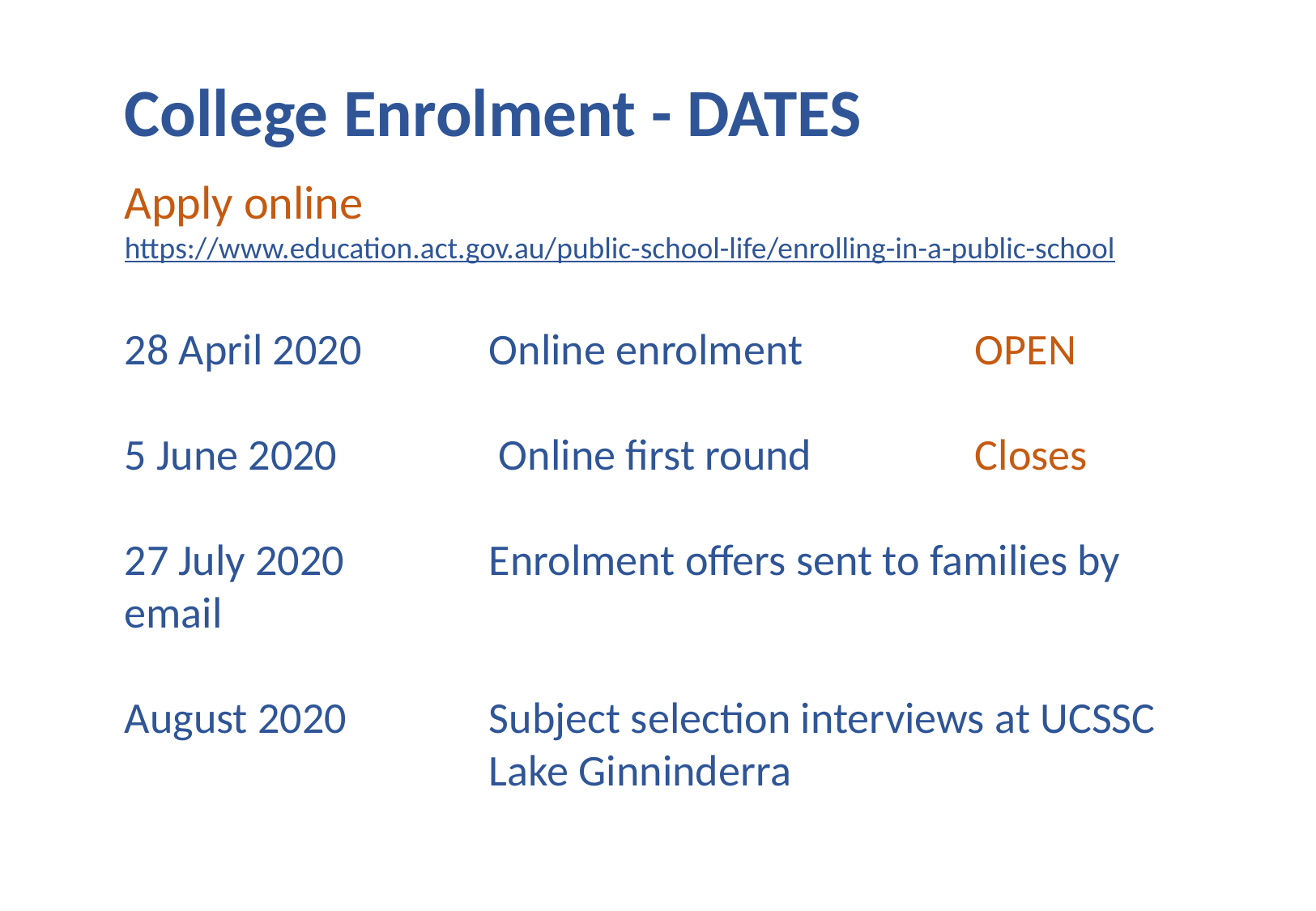

College Enrolment - DATES

Apply online
https://www.education.act.gov.au/public-school-life/enrolling-in-a-public-school
28 April 2020	     	Online enrolment 		OPEN

5 June 2020     	 Online first round		Closes

27 July 2020     	Enrolment offers sent to families by email

August 2020		Subject selection interviews at UCSSC 			Lake Ginninderra